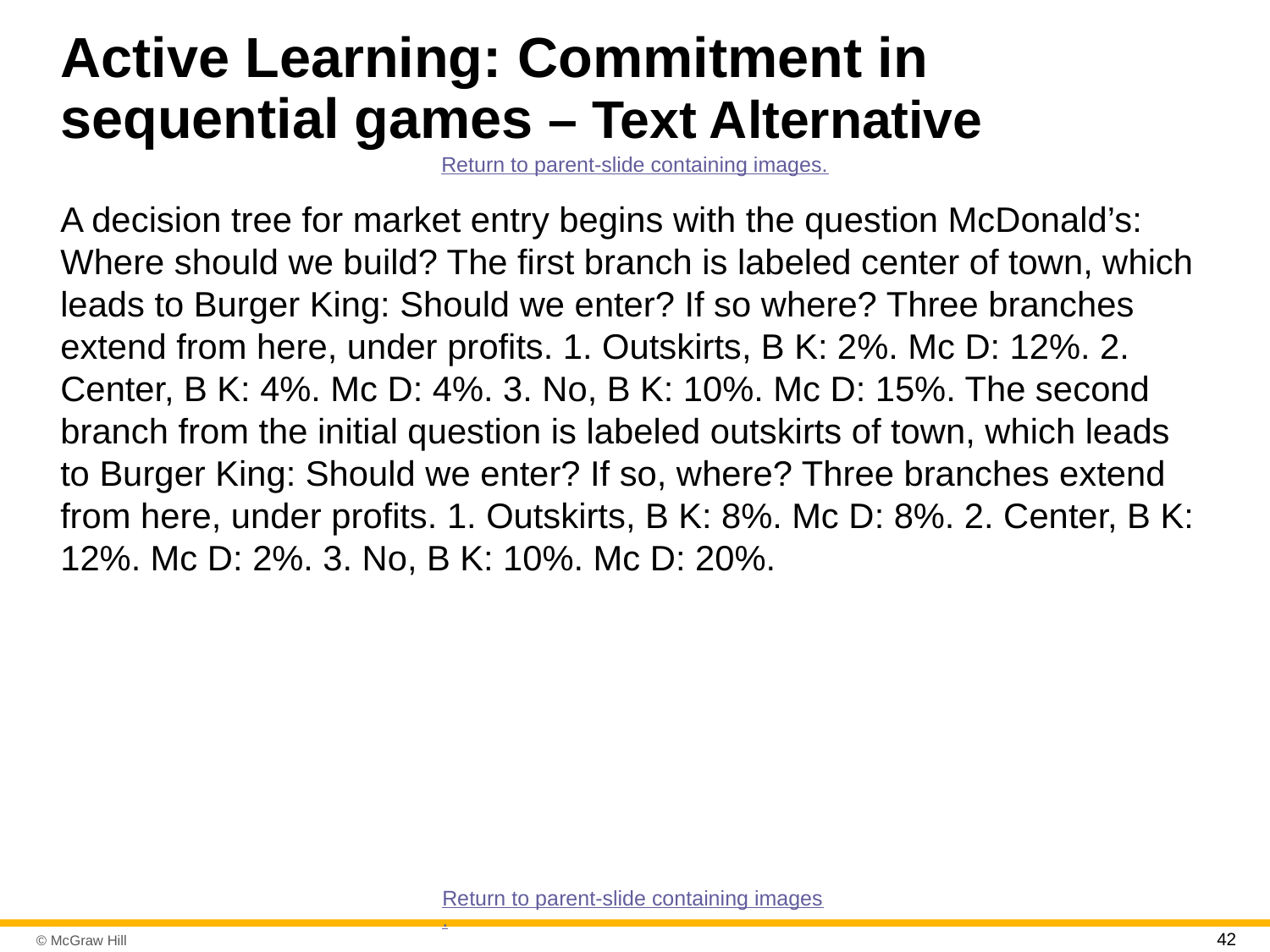

# Active Learning: Commitment in sequential games – Text Alternative
Return to parent-slide containing images.
A decision tree for market entry begins with the question McDonald’s: Where should we build? The first branch is labeled center of town, which leads to Burger King: Should we enter? If so where? Three branches extend from here, under profits. 1. Outskirts, B K: 2%. Mc D: 12%. 2. Center, B K: 4%. Mc D: 4%. 3. No, B K: 10%. Mc D: 15%. The second branch from the initial question is labeled outskirts of town, which leads to Burger King: Should we enter? If so, where? Three branches extend from here, under profits. 1. Outskirts, B K: 8%. Mc D: 8%. 2. Center, B K: 12%. Mc D: 2%. 3. No, B K: 10%. Mc D: 20%.
Return to parent-slide containing images.